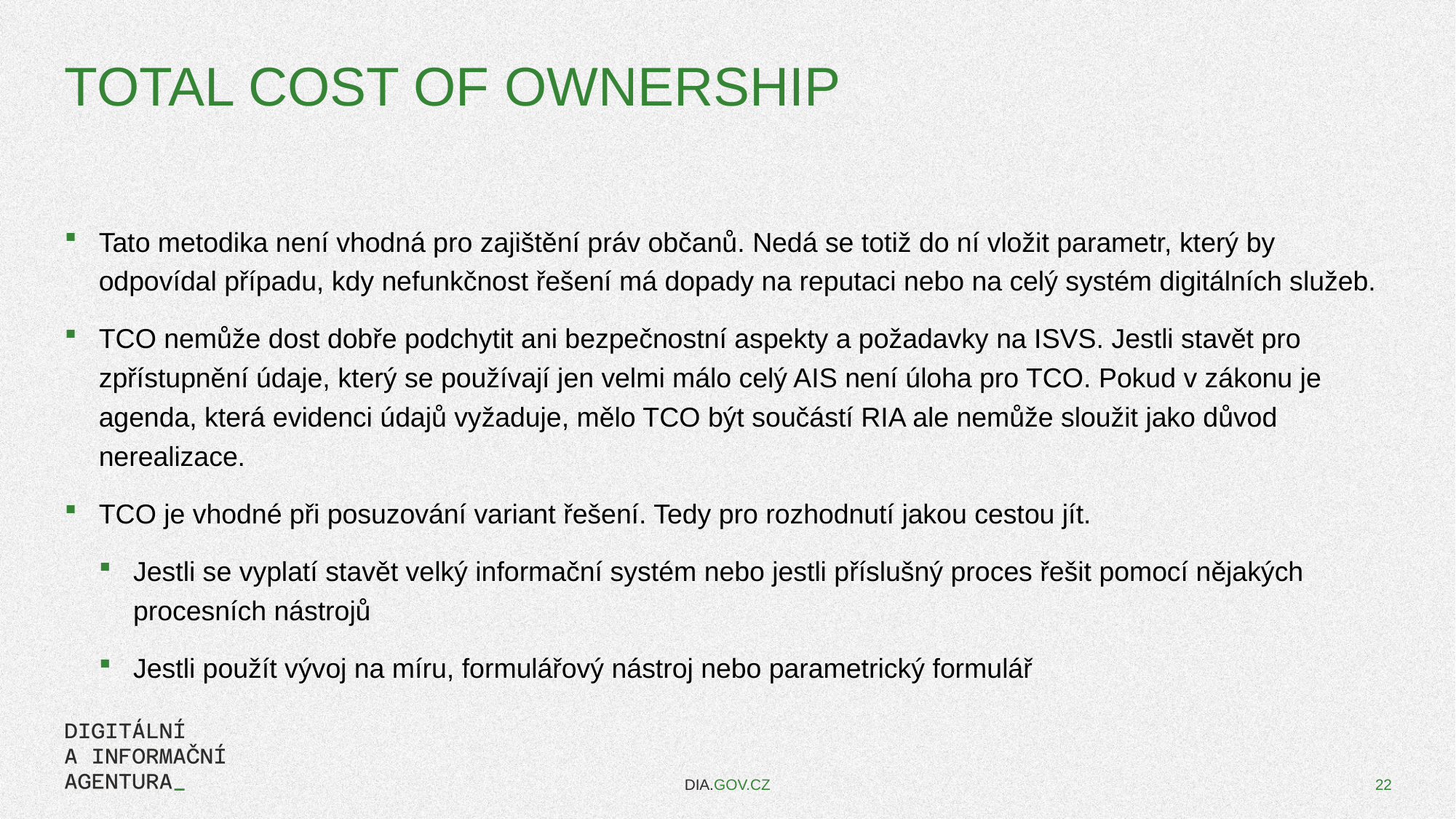

# Total cost of ownership
Tato metodika není vhodná pro zajištění práv občanů. Nedá se totiž do ní vložit parametr, který by odpovídal případu, kdy nefunkčnost řešení má dopady na reputaci nebo na celý systém digitálních služeb.
TCO nemůže dost dobře podchytit ani bezpečnostní aspekty a požadavky na ISVS. Jestli stavět pro zpřístupnění údaje, který se používají jen velmi málo celý AIS není úloha pro TCO. Pokud v zákonu je agenda, která evidenci údajů vyžaduje, mělo TCO být součástí RIA ale nemůže sloužit jako důvod nerealizace.
TCO je vhodné při posuzování variant řešení. Tedy pro rozhodnutí jakou cestou jít.
Jestli se vyplatí stavět velký informační systém nebo jestli příslušný proces řešit pomocí nějakých procesních nástrojů
Jestli použít vývoj na míru, formulářový nástroj nebo parametrický formulář

DIA.GOV.CZ
22